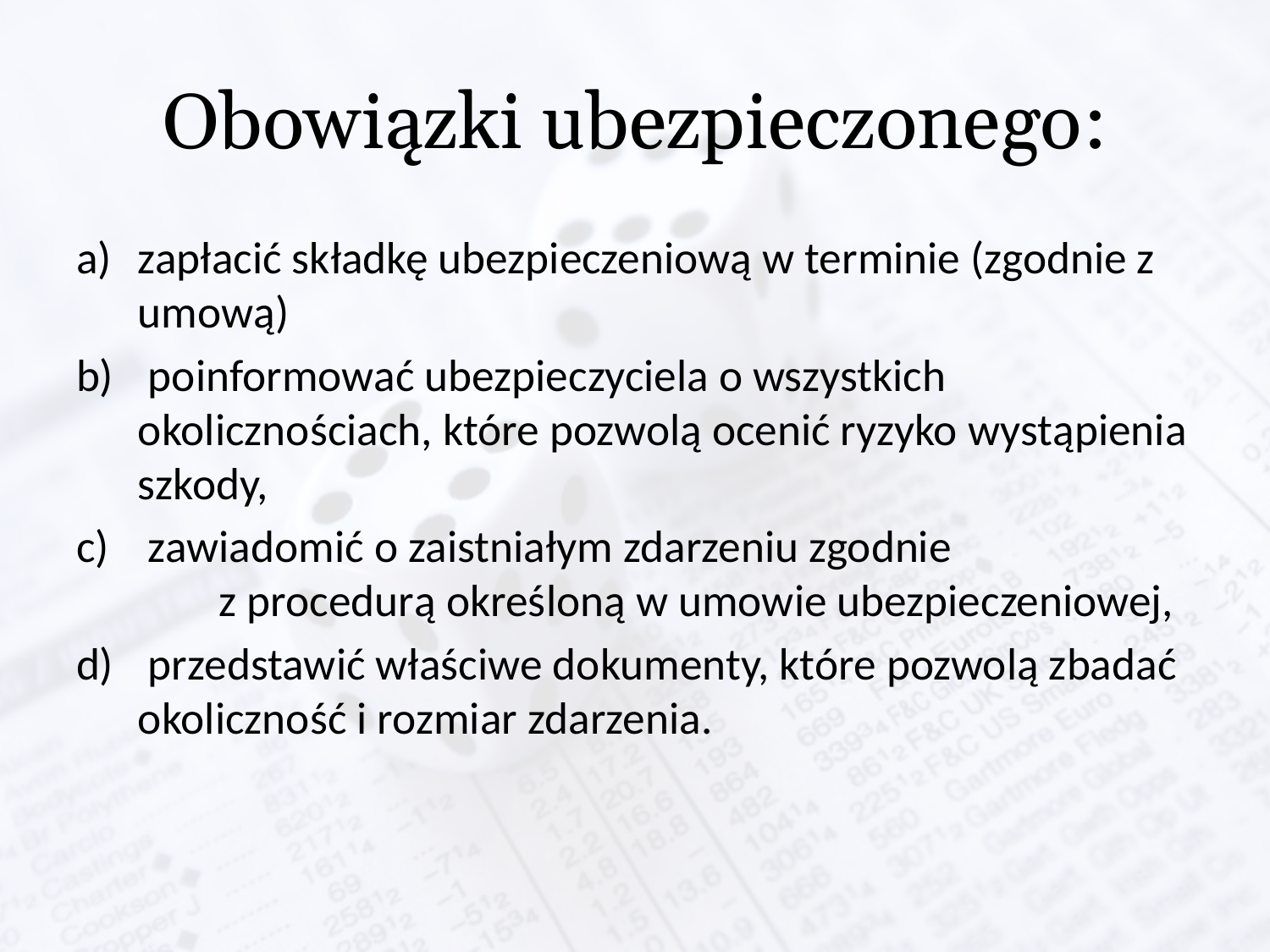

# Obowiązki ubezpieczonego:
zapłacić składkę ubezpieczeniową w terminie (zgodnie z umową)
 poinformować ubezpieczyciela o wszystkich okolicznościach, które pozwolą ocenić ryzyko wystąpienia szkody,
 zawiadomić o zaistniałym zdarzeniu zgodnie                                z procedurą określoną w umowie ubezpieczeniowej,
 przedstawić właściwe dokumenty, które pozwolą zbadać okoliczność i rozmiar zdarzenia.